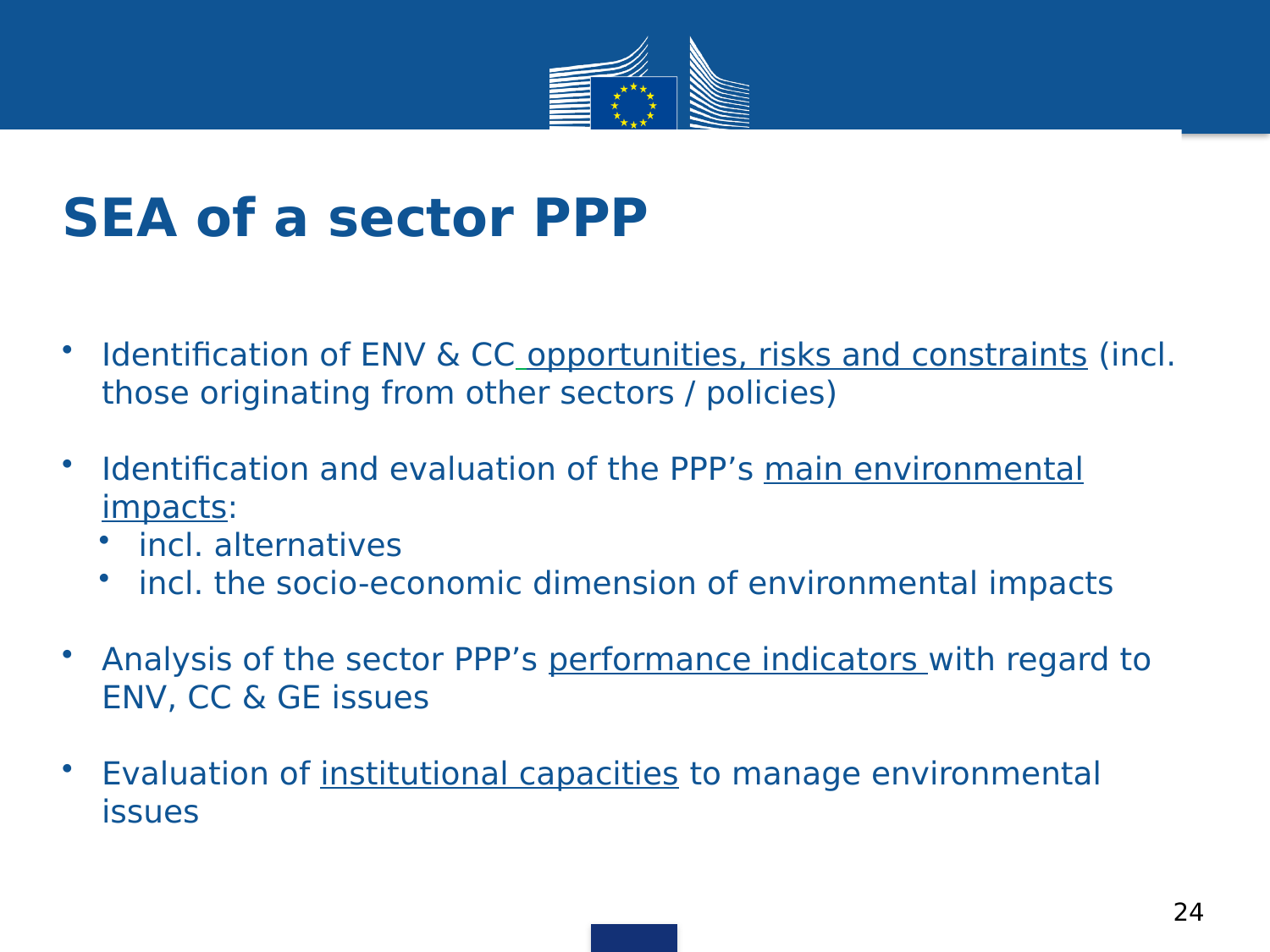

# SEA of a sector PPP
Identification of ENV & CC opportunities, risks and constraints (incl. those originating from other sectors / policies)

Identification and evaluation of the PPP’s main environmental impacts:
incl. alternatives
incl. the socio-economic dimension of environmental impacts

Analysis of the sector PPP’s performance indicators with regard to ENV, CC & GE issues

Evaluation of institutional capacities to manage environmental issues

24